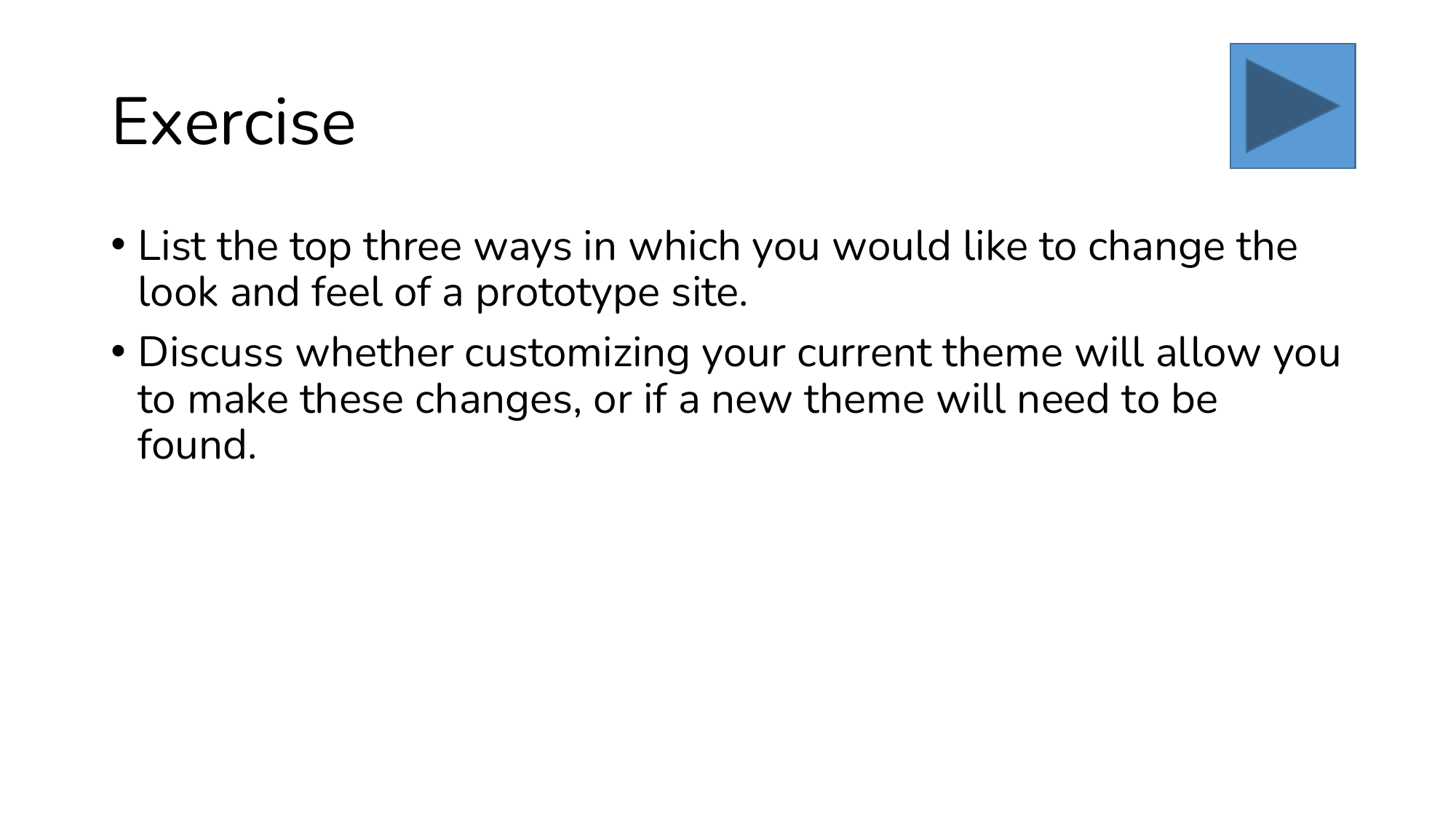

# Exercise

List the top three ways in which you would like to change the look and feel of a prototype site.
Discuss whether customizing your current theme will allow you to make these changes, or if a new theme will need to be found.